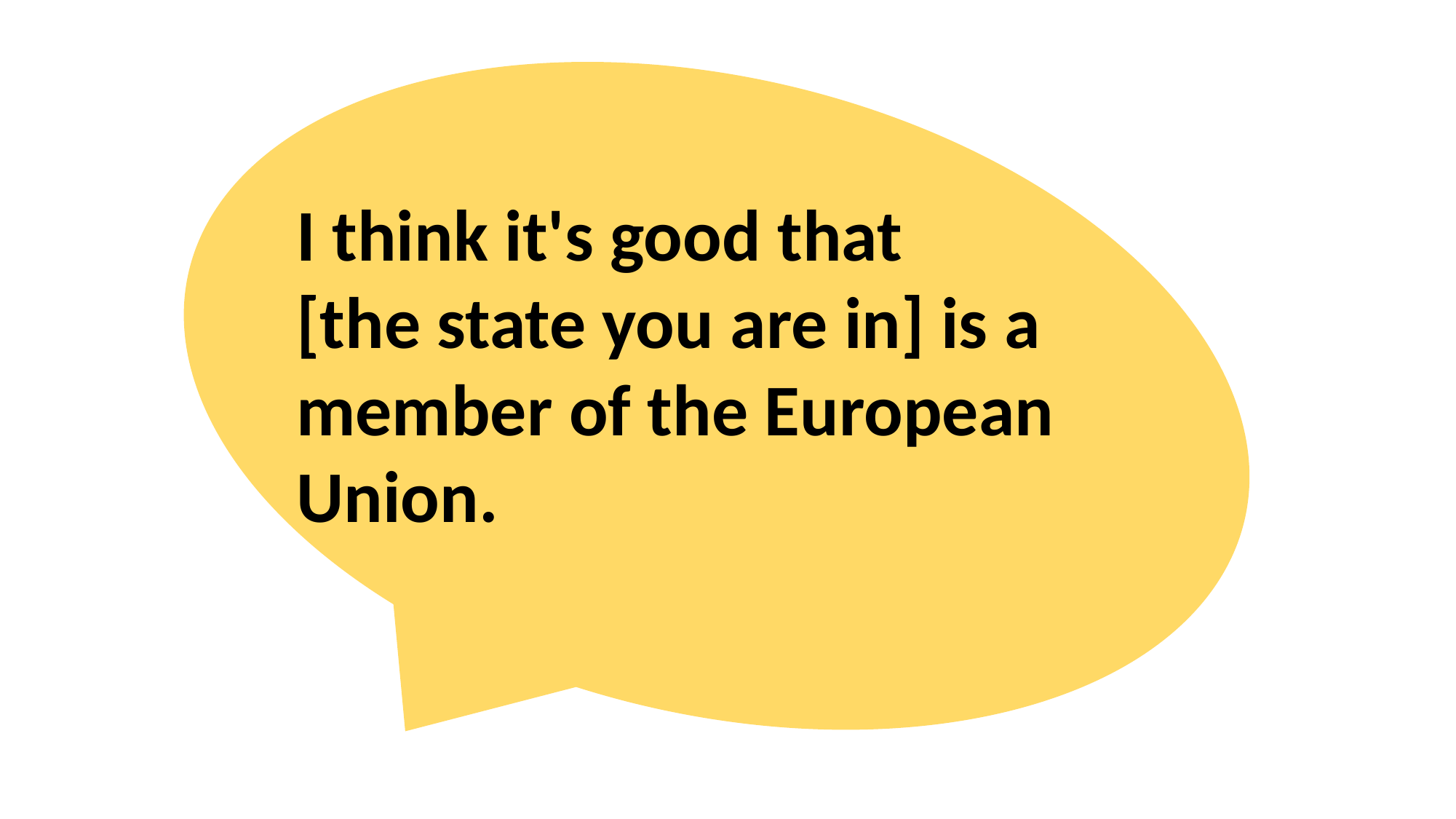

I think it's good that
[the state you are in] is a member of the European Union.